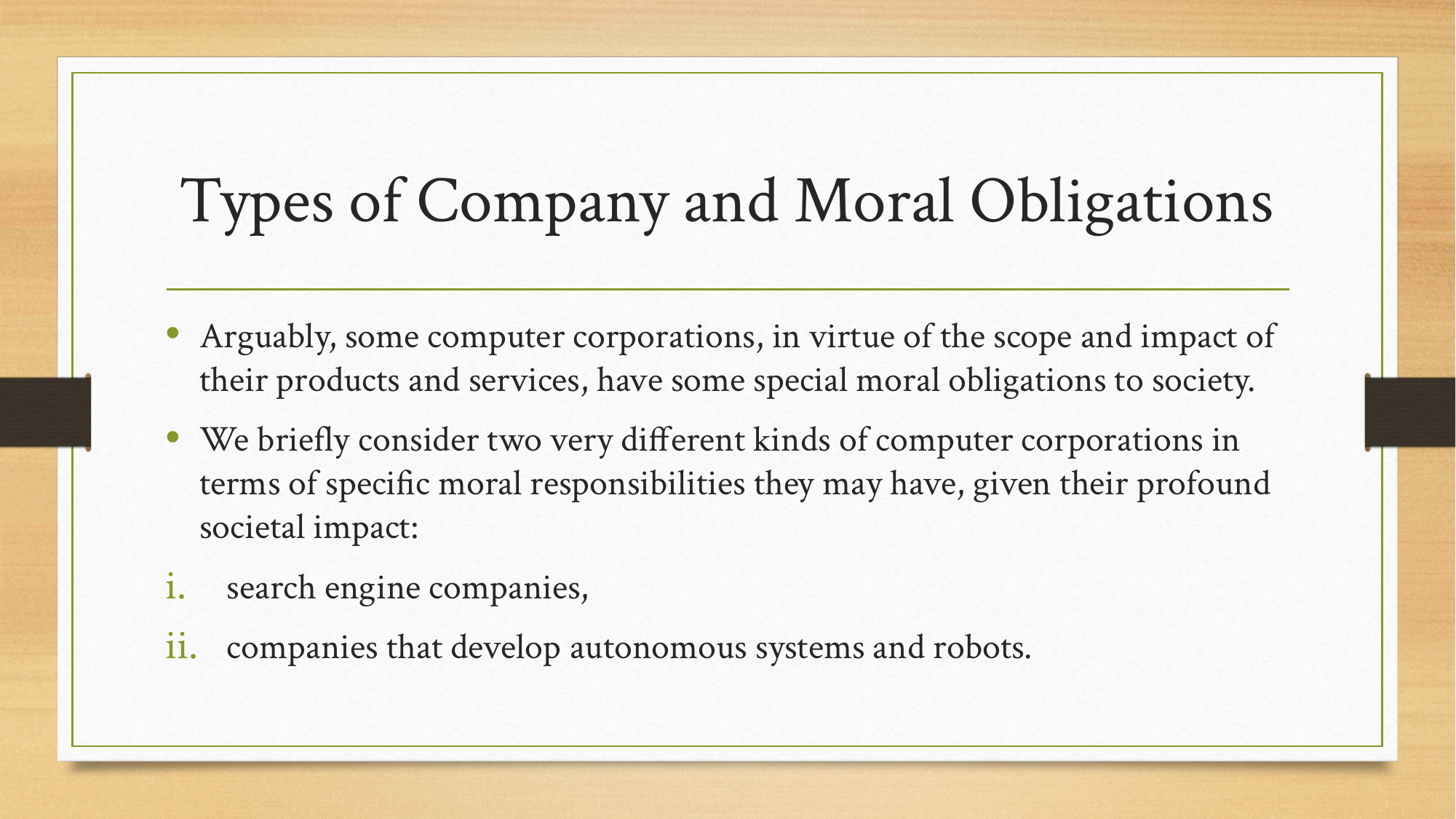

# Types of Company and Moral Obligations
Arguably, some computer corporations, in virtue of the scope and impact of their products and services, have some special moral obligations to society.
We briefly consider two very different kinds of computer corporations in terms of specific moral responsibilities they may have, given their profound societal impact:
search engine companies,
companies that develop autonomous systems and robots.